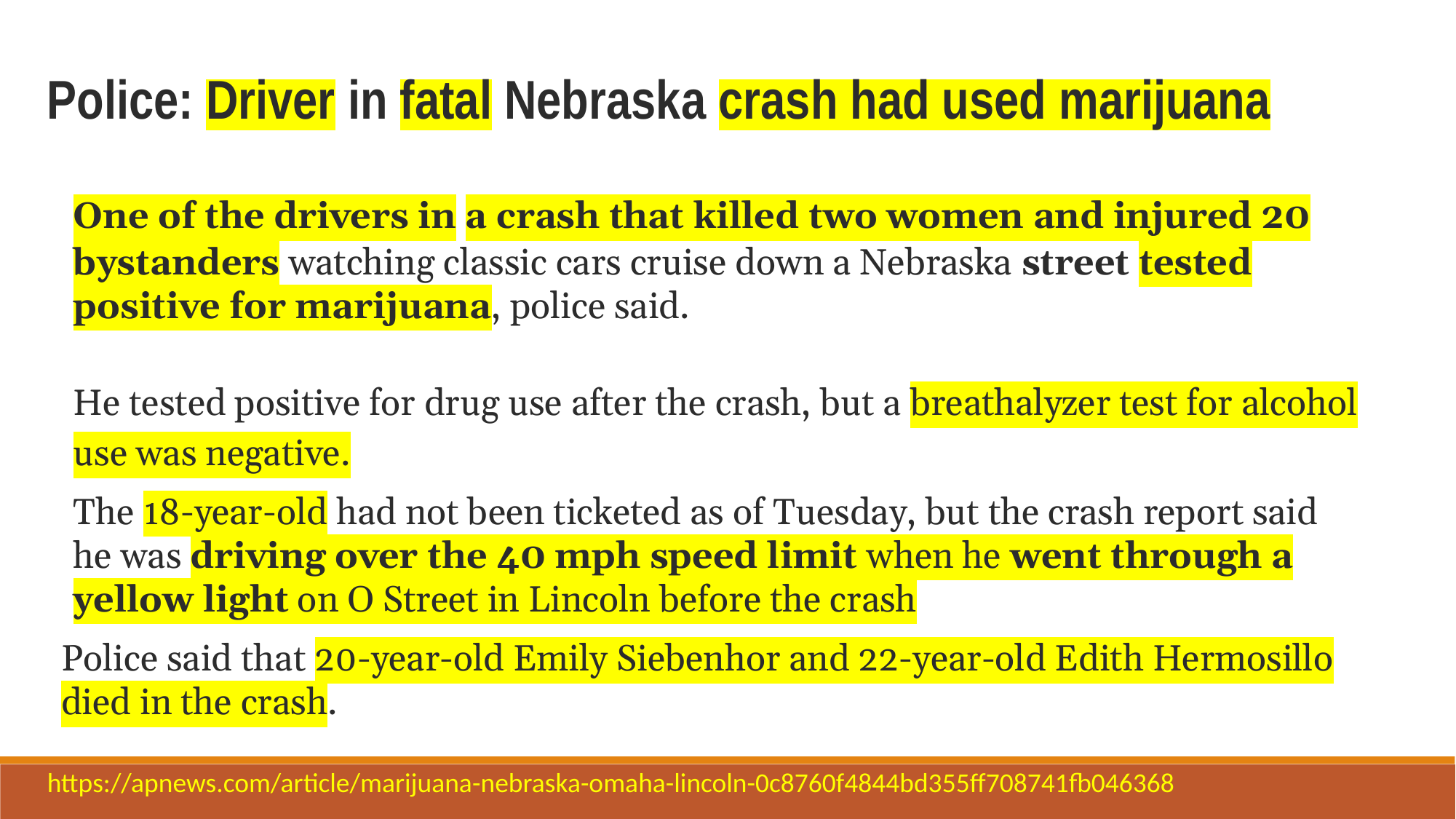

Police: Driver in fatal Nebraska crash had used marijuana
One of the drivers in a crash that killed two women and injured 20 bystanders watching classic cars cruise down a Nebraska street tested positive for marijuana, police said.
He tested positive for drug use after the crash, but a breathalyzer test for alcohol use was negative.
The 18-year-old had not been ticketed as of Tuesday, but the crash report said he was driving over the 40 mph speed limit when he went through a yellow light on O Street in Lincoln before the crash
Police said that 20-year-old Emily Siebenhor and 22-year-old Edith Hermosillo died in the crash.
https://apnews.com/article/marijuana-nebraska-omaha-lincoln-0c8760f4844bd355ff708741fb046368